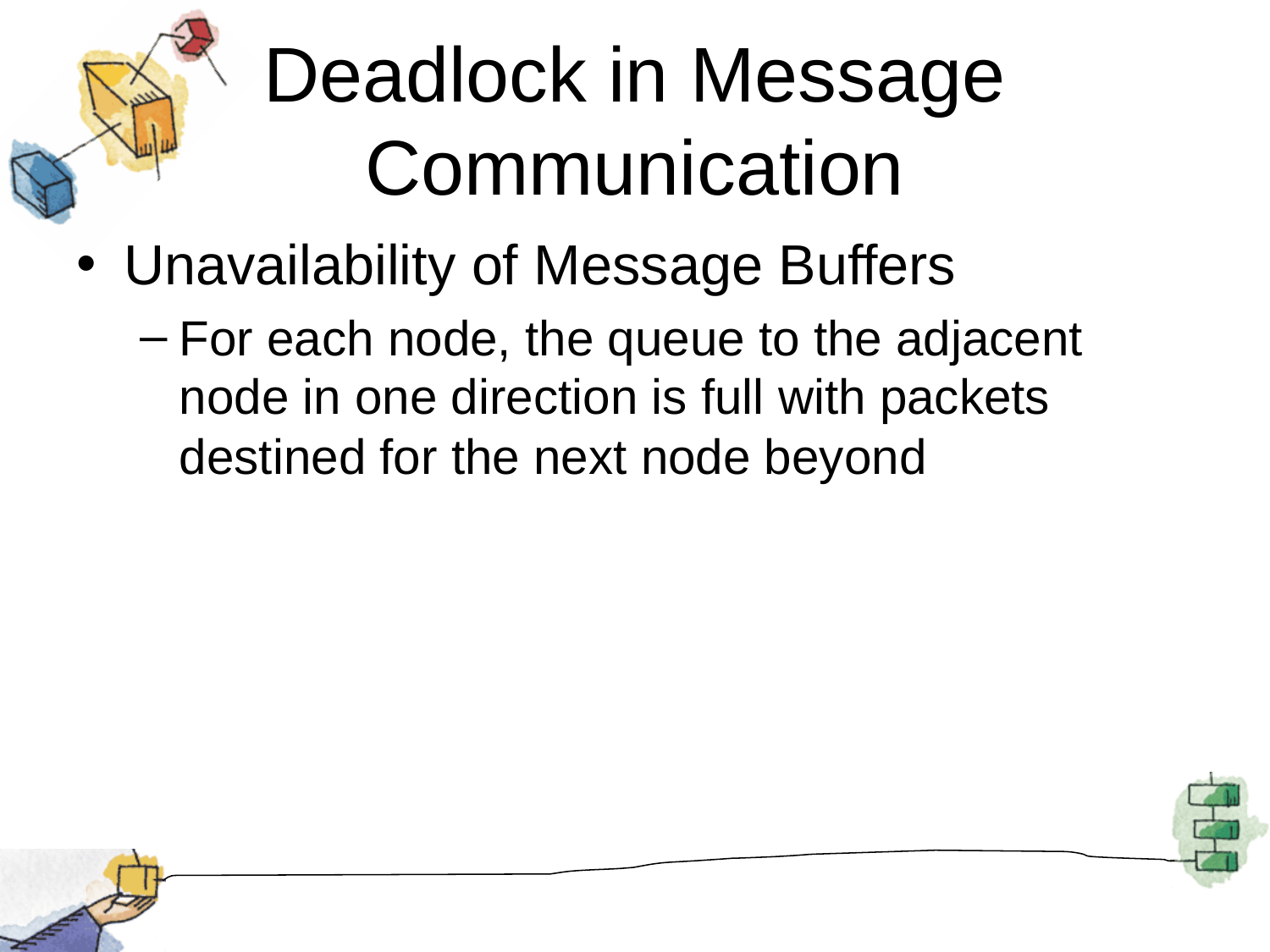

# Deadlock in Message Communication
Unavailability of Message Buffers
For each node, the queue to the adjacent node in one direction is full with packets destined for the next node beyond